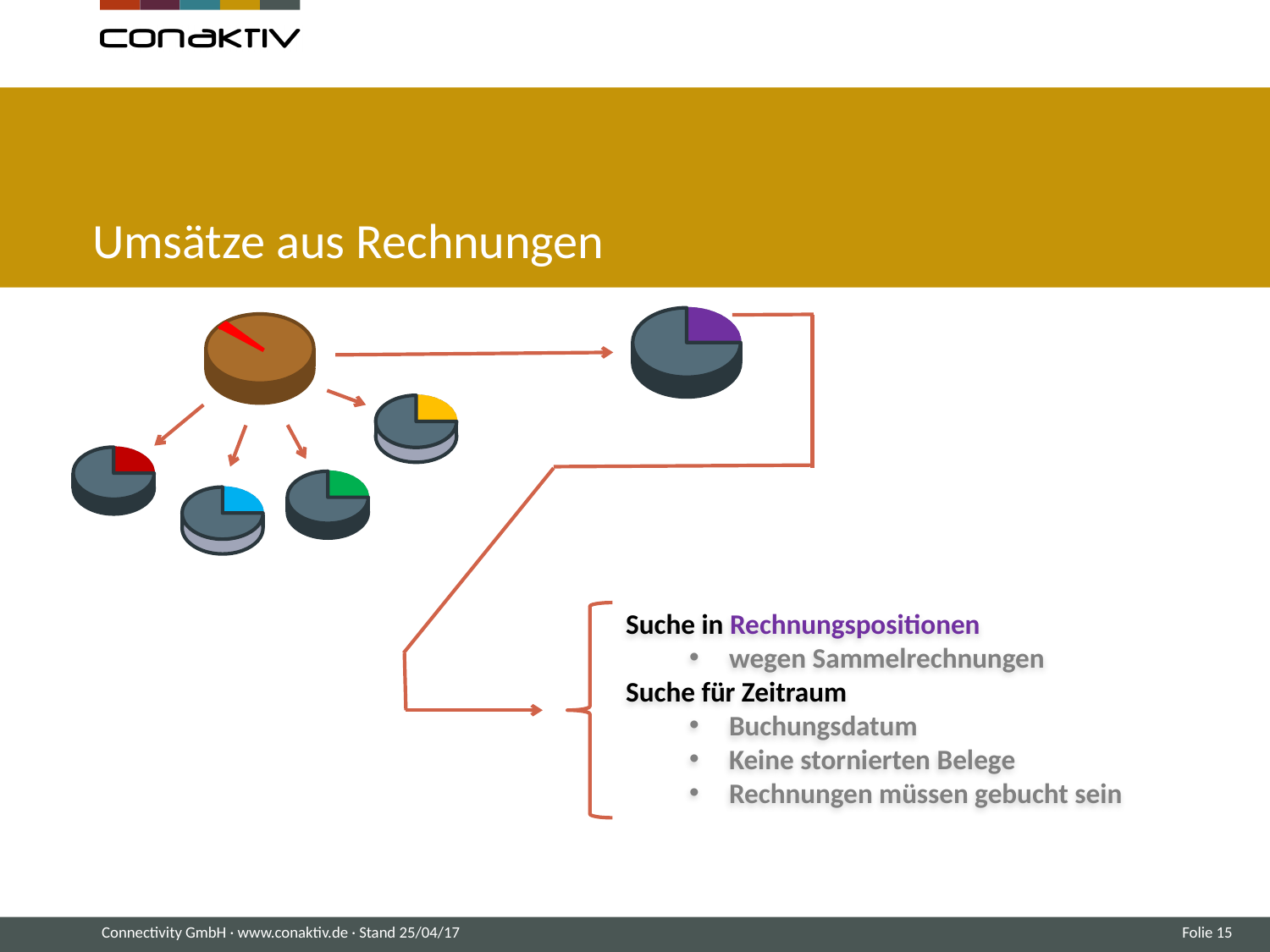

# Umsätze aus Rechnungen

Suche in Rechnungspositionen
wegen Sammelrechnungen
Suche für Zeitraum
Buchungsdatum
Keine stornierten Belege
Rechnungen müssen gebucht sein